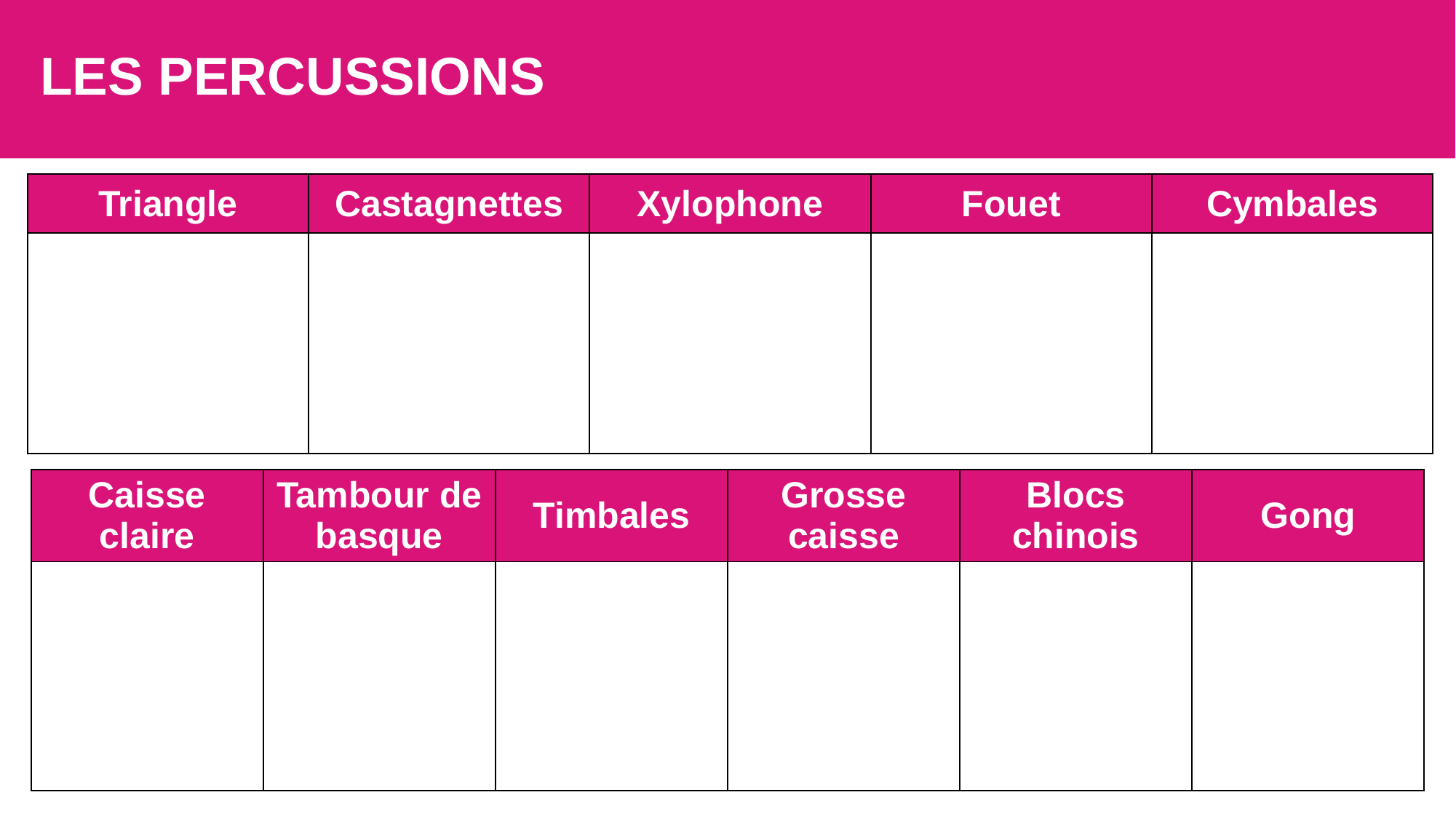

LES PERCUSSIONS
| Triangle | Castagnettes | Xylophone | Fouet | Cymbales |
| --- | --- | --- | --- | --- |
|  |  |  |  |  |
| Caisse claire | Tambour de basque | Timbales | Grosse caisse | Blocs chinois | Gong |
| --- | --- | --- | --- | --- | --- |
|  |  |  |  |  |  |